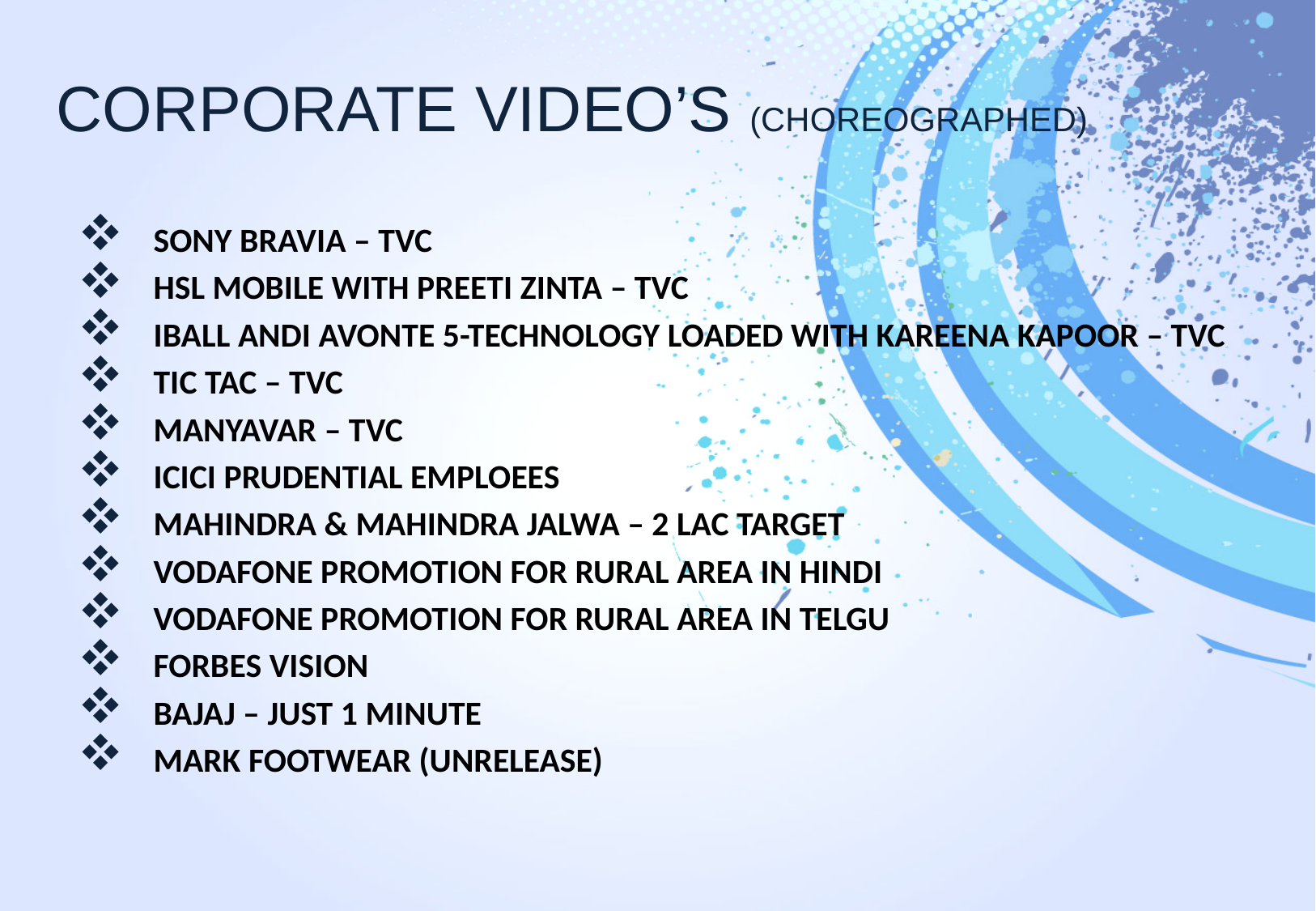

# CORPORATE VIDEO’S (CHOREOGRAPHED)
SONY BRAVIA – TVC
HSL MOBILE WITH PREETI ZINTA – TVC
IBALL ANDI AVONTE 5-TECHNOLOGY LOADED WITH KAREENA KAPOOR – TVC
TIC TAC – TVC
MANYAVAR – TVC
ICICI PRUDENTIAL EMPLOEES
MAHINDRA & MAHINDRA JALWA – 2 LAC TARGET
VODAFONE PROMOTION FOR RURAL AREA IN HINDI
VODAFONE PROMOTION FOR RURAL AREA IN TELGU
FORBES VISION
BAJAJ – JUST 1 MINUTE
MARK FOOTWEAR (UNRELEASE)